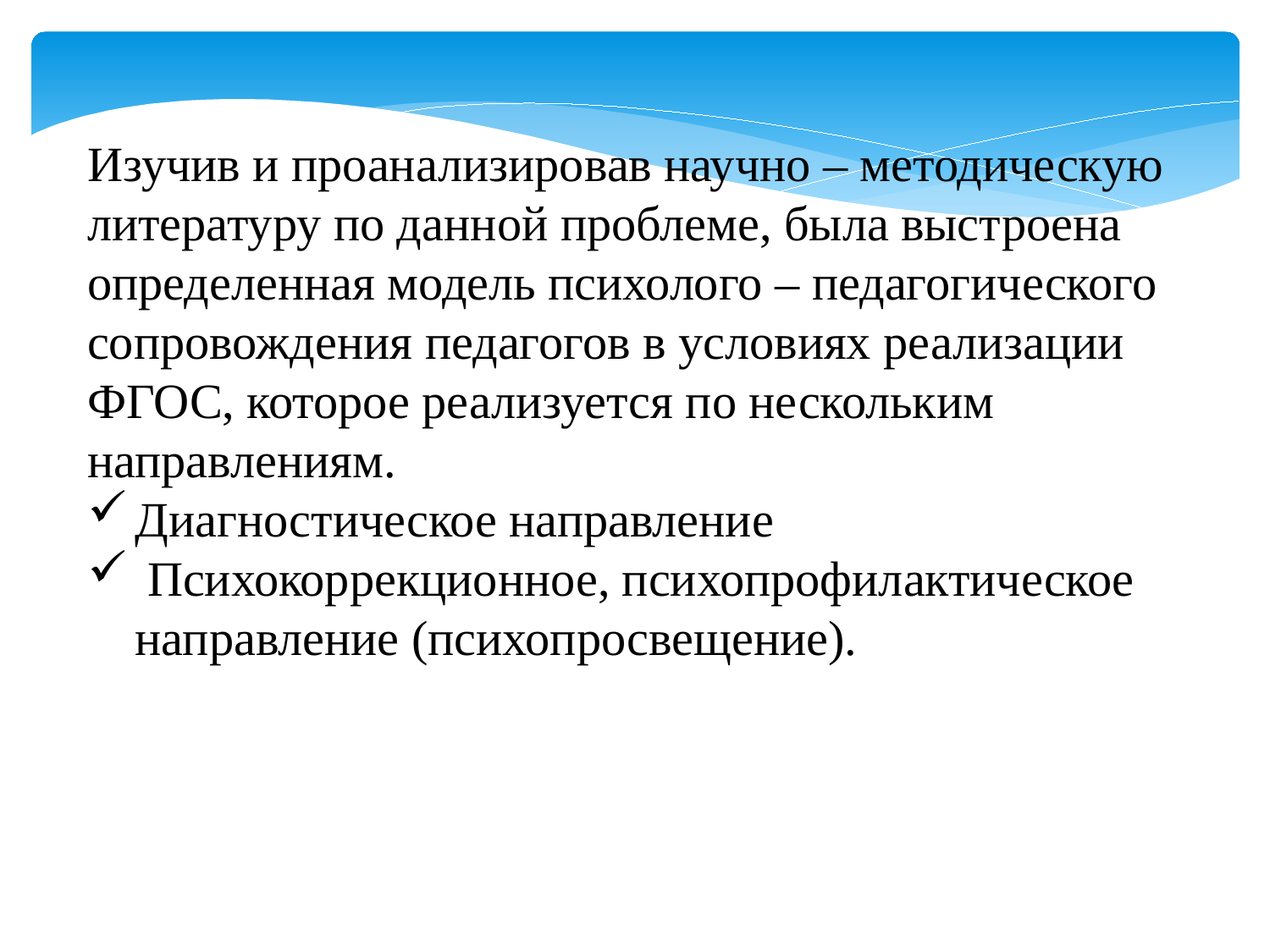

Изучив и проанализировав научно – методическую литературу по данной проблеме, была выстроена определенная модель психолого – педагогического сопровождения педагогов в условиях реализации ФГОС, которое реализуется по нескольким направлениям.
Диагностическое направление
 Психокоррекционное, психопрофилактическое направление (психопросвещение).